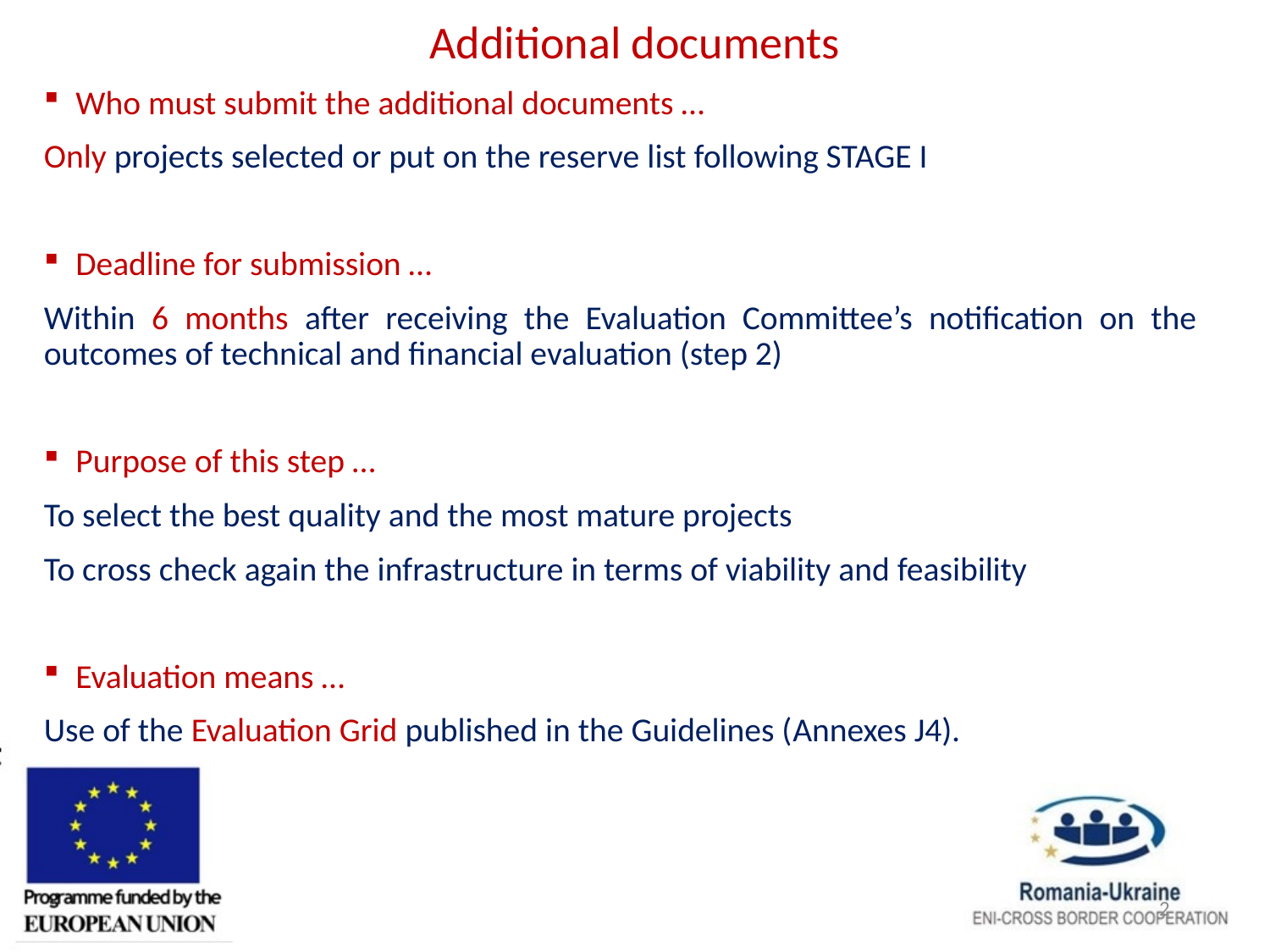

# Additional documents
Who must submit the additional documents …
Only projects selected or put on the reserve list following STAGE I

Deadline for submission …
Within 6 months after receiving the Evaluation Committee’s notification on the outcomes of technical and financial evaluation (step 2)

Purpose of this step …
To select the best quality and the most mature projects
To cross check again the infrastructure in terms of viability and feasibility

Evaluation means …
Use of the Evaluation Grid published in the Guidelines (Annexes J4).

2